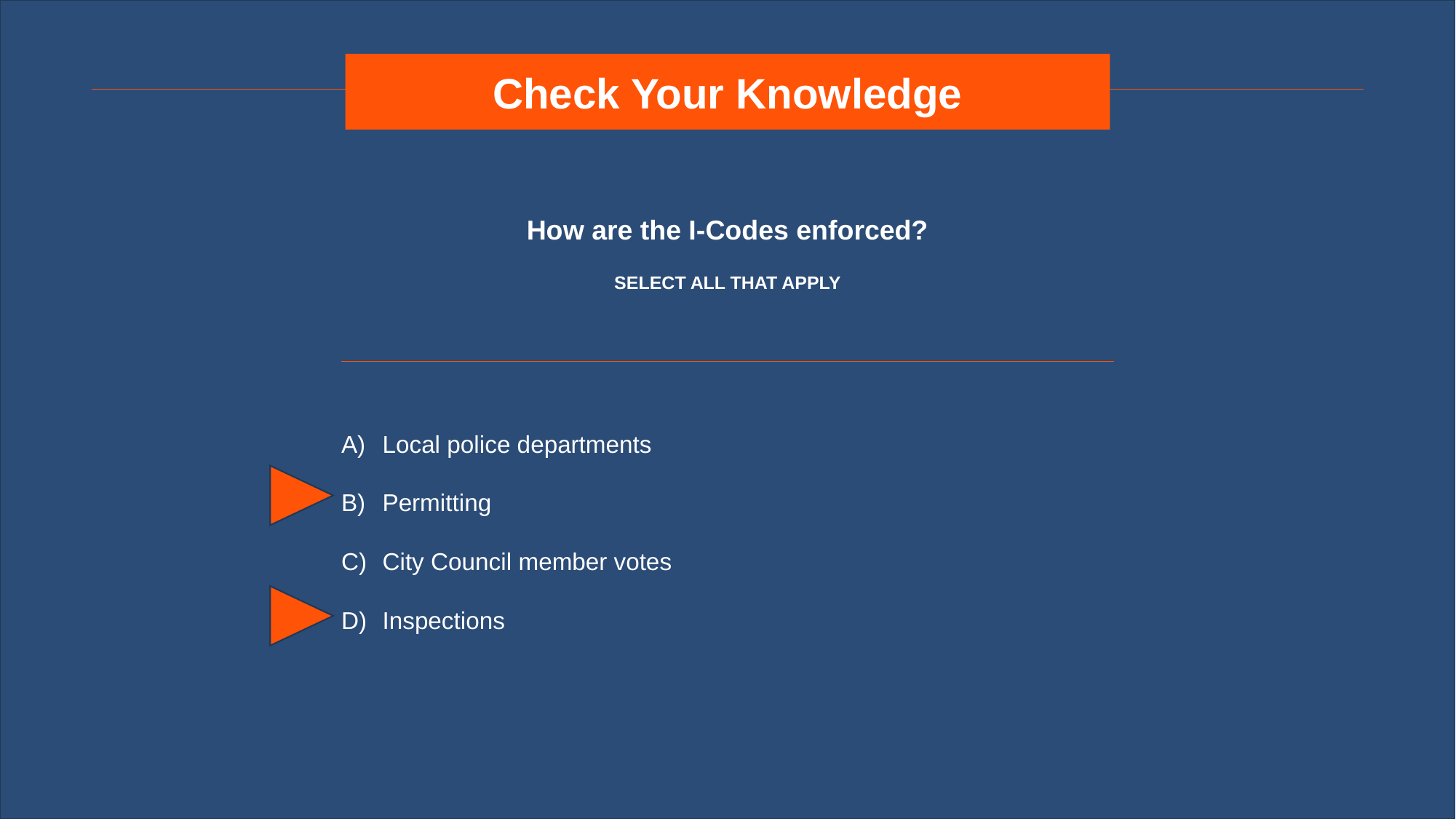

# Check Your Knowledge
How are the I-Codes enforced?
SELECT ALL THAT APPLY
Local police departments
Permitting
City Council member votes
Inspections